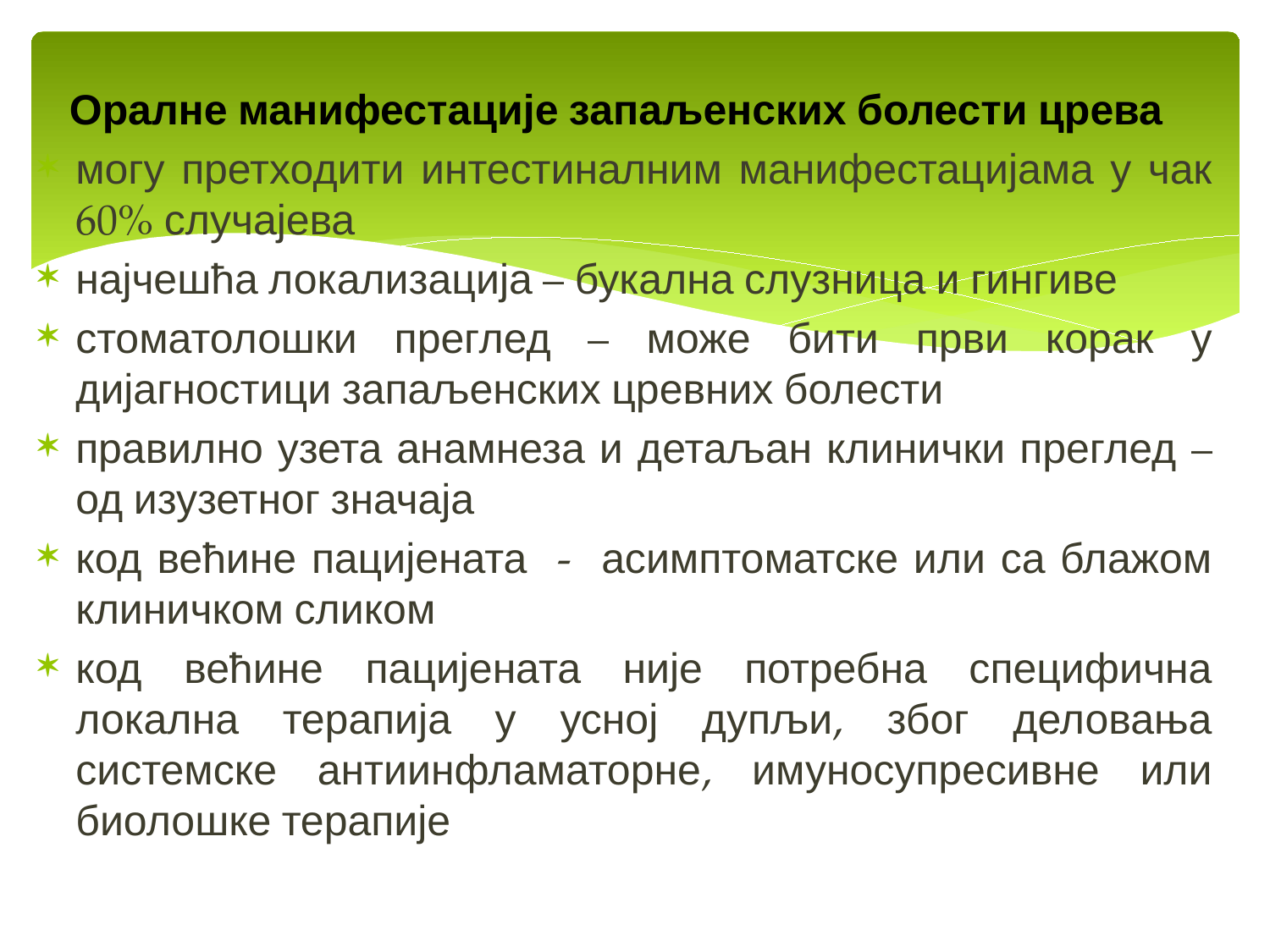

Оралне манифестације запаљенских болести црева
могу претходити интестиналним манифестацијама у чак 60% случајева
најчешћа локализација – букална слузница и гингиве
стоматолошки преглед – може бити први корак у дијагностици запаљенских цревних болести
правилно узета анамнеза и детаљан клинички преглед – од изузетног значаја
код већине пацијената  -  асимптоматске или са блажом клиничком сликом
код већине пацијената није потребна специфична локална терапија у усној дупљи, због деловања системске антиинфламаторне, имуносупресивне или биолошке терапије